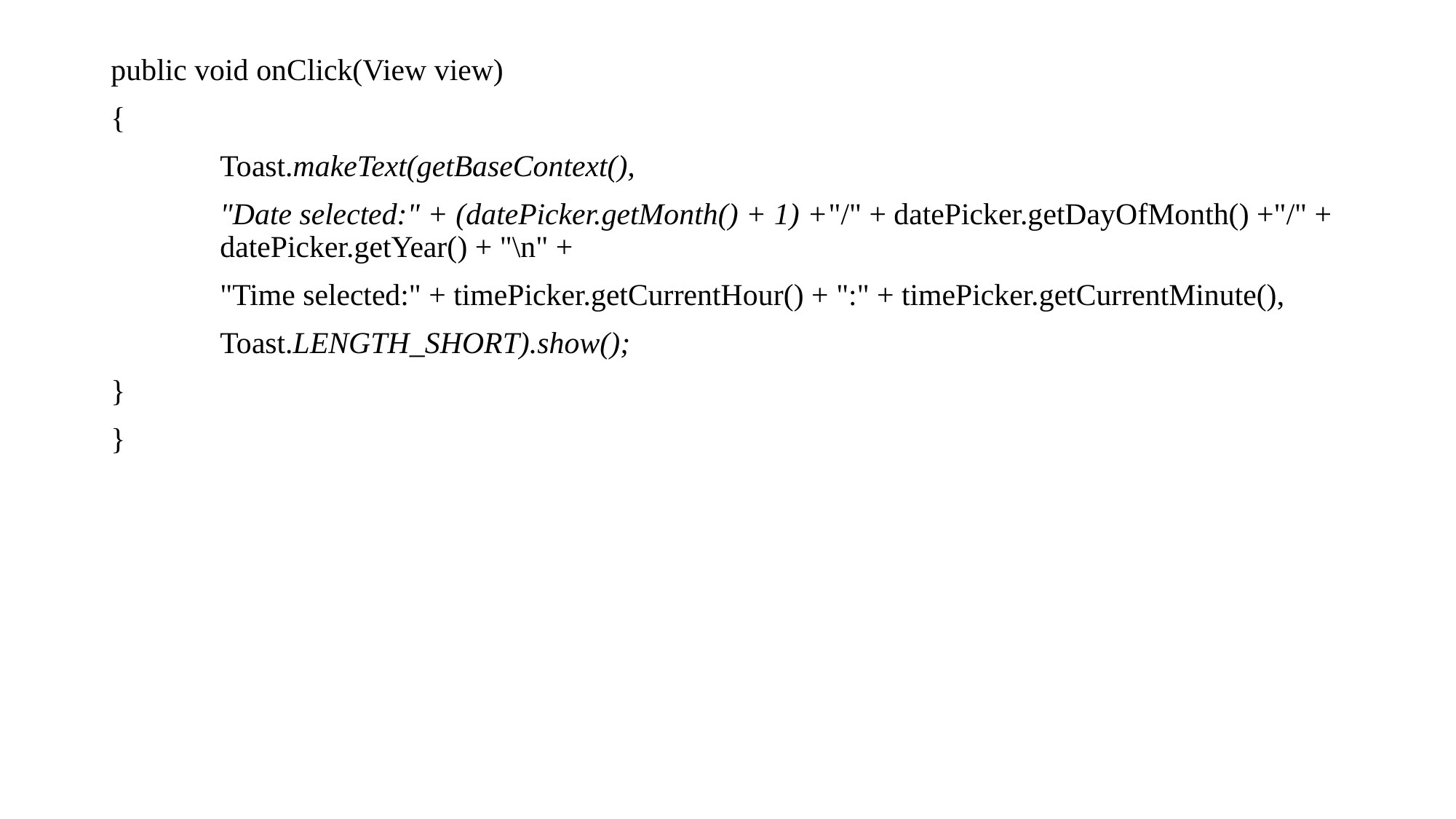

public void onClick(View view)
{
	Toast.makeText(getBaseContext(),
	"Date selected:" + (datePicker.getMonth() + 1) +"/" + datePicker.getDayOfMonth() +"/" + 	datePicker.getYear() + "\n" +
	"Time selected:" + timePicker.getCurrentHour() + ":" + timePicker.getCurrentMinute(),
	Toast.LENGTH_SHORT).show();
}
}